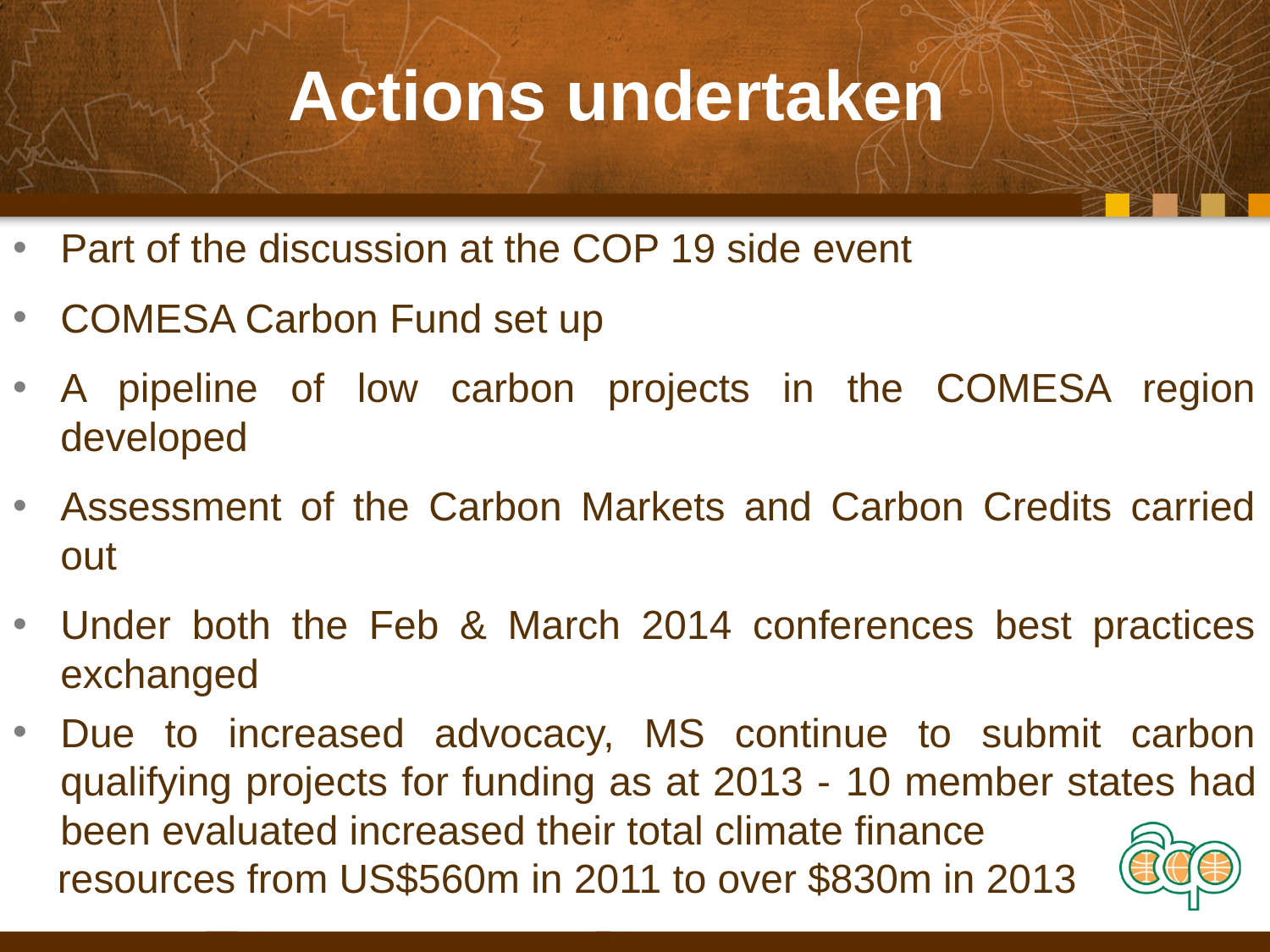

Actions undertaken
Part of the discussion at the COP 19 side event
COMESA Carbon Fund set up
A pipeline of low carbon projects in the COMESA region developed
Assessment of the Carbon Markets and Carbon Credits carried out
Under both the Feb & March 2014 conferences best practices exchanged
Due to increased advocacy, MS continue to submit carbon qualifying projects for funding as at 2013 - 10 member states had been evaluated increased their total climate finance
    resources from US$560m in 2011 to over $830m in 2013